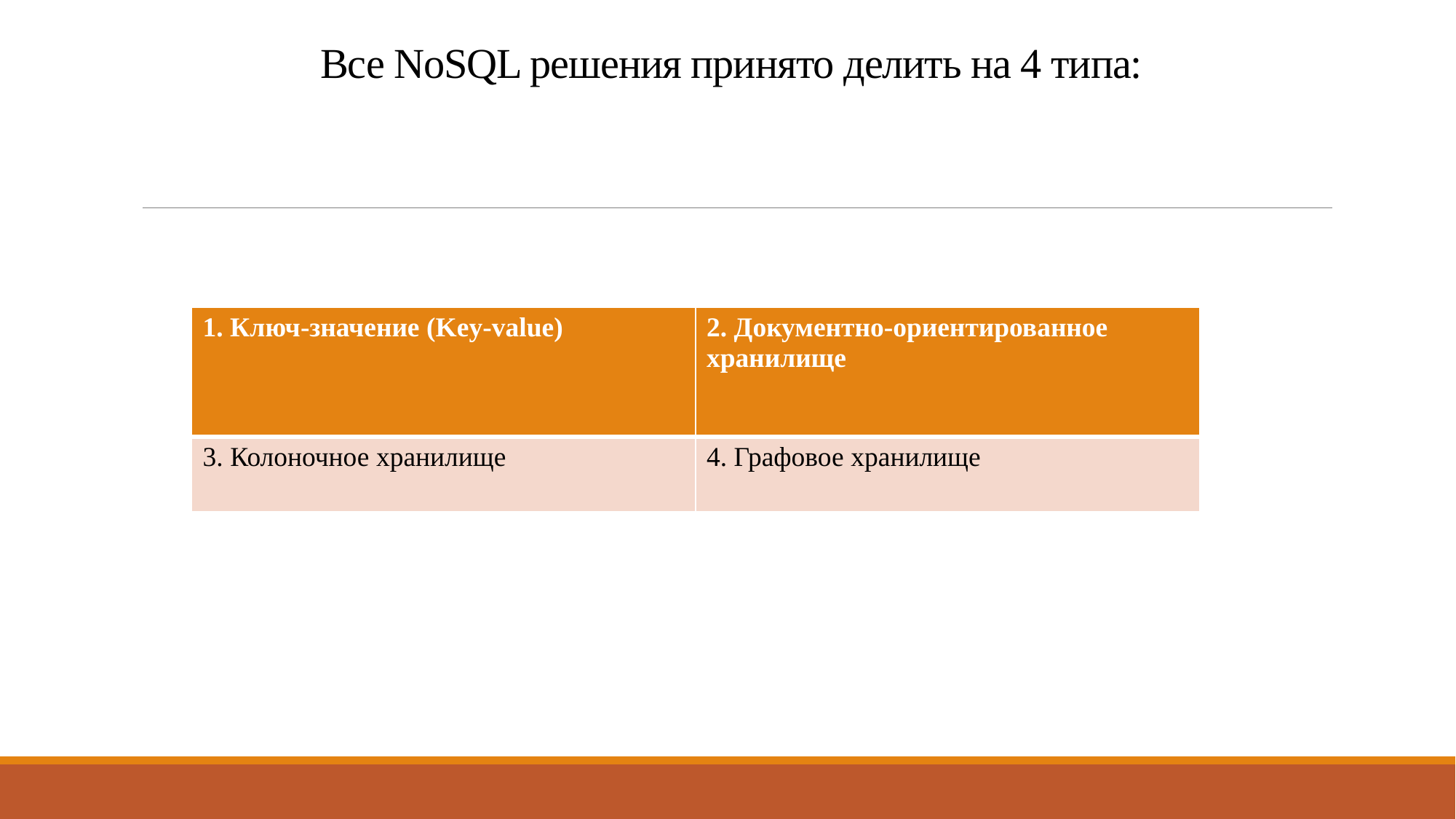

# Все NoSQL решения принято делить на 4 типа:
| 1. Ключ-значение (Key-value) | 2. Документно-ориентированное хранилище |
| --- | --- |
| 3. Колоночное хранилище | 4. Графовое хранилище |